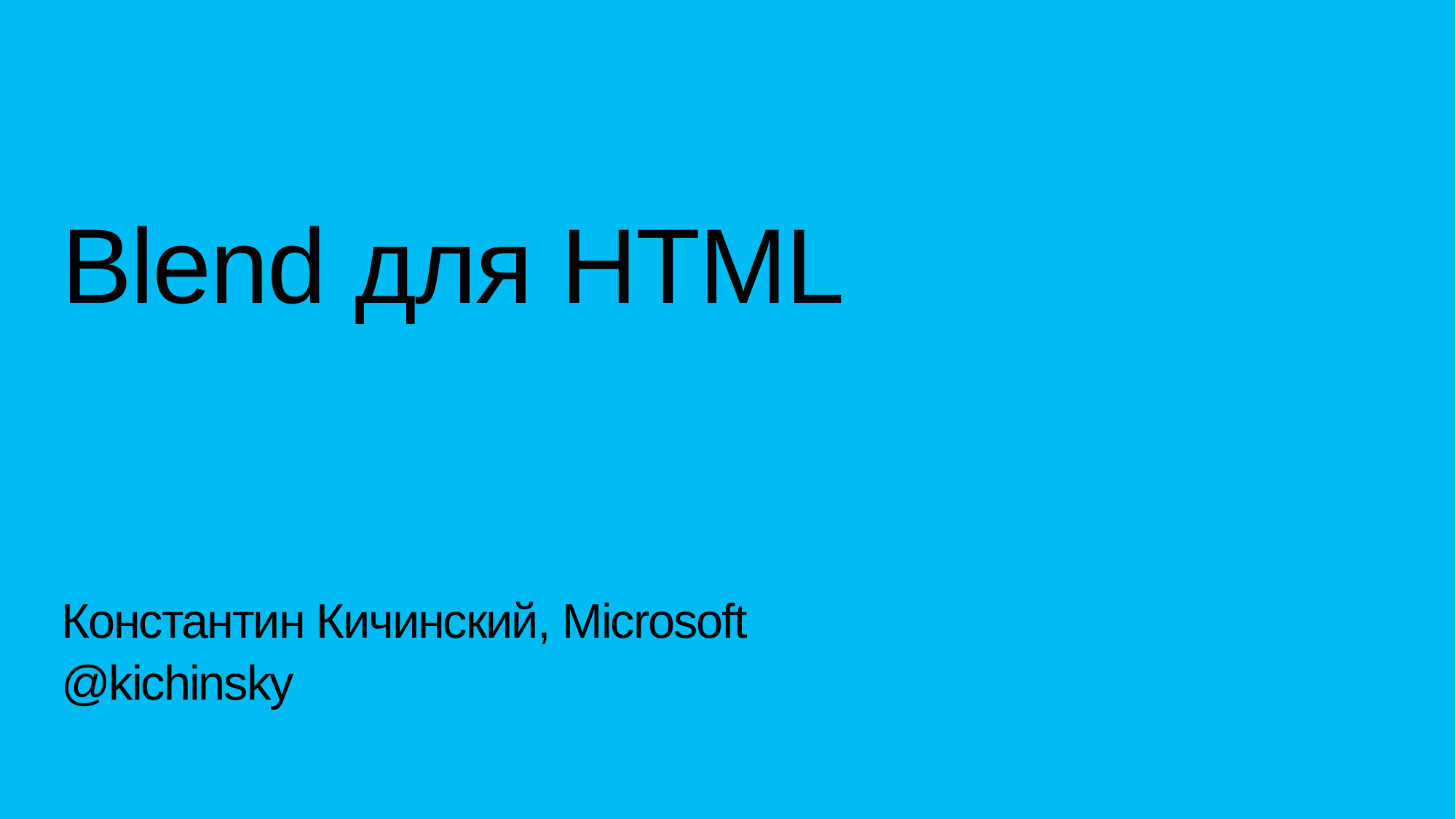

Blend для HTML
Константин Кичинский, Microsoft
@kichinsky